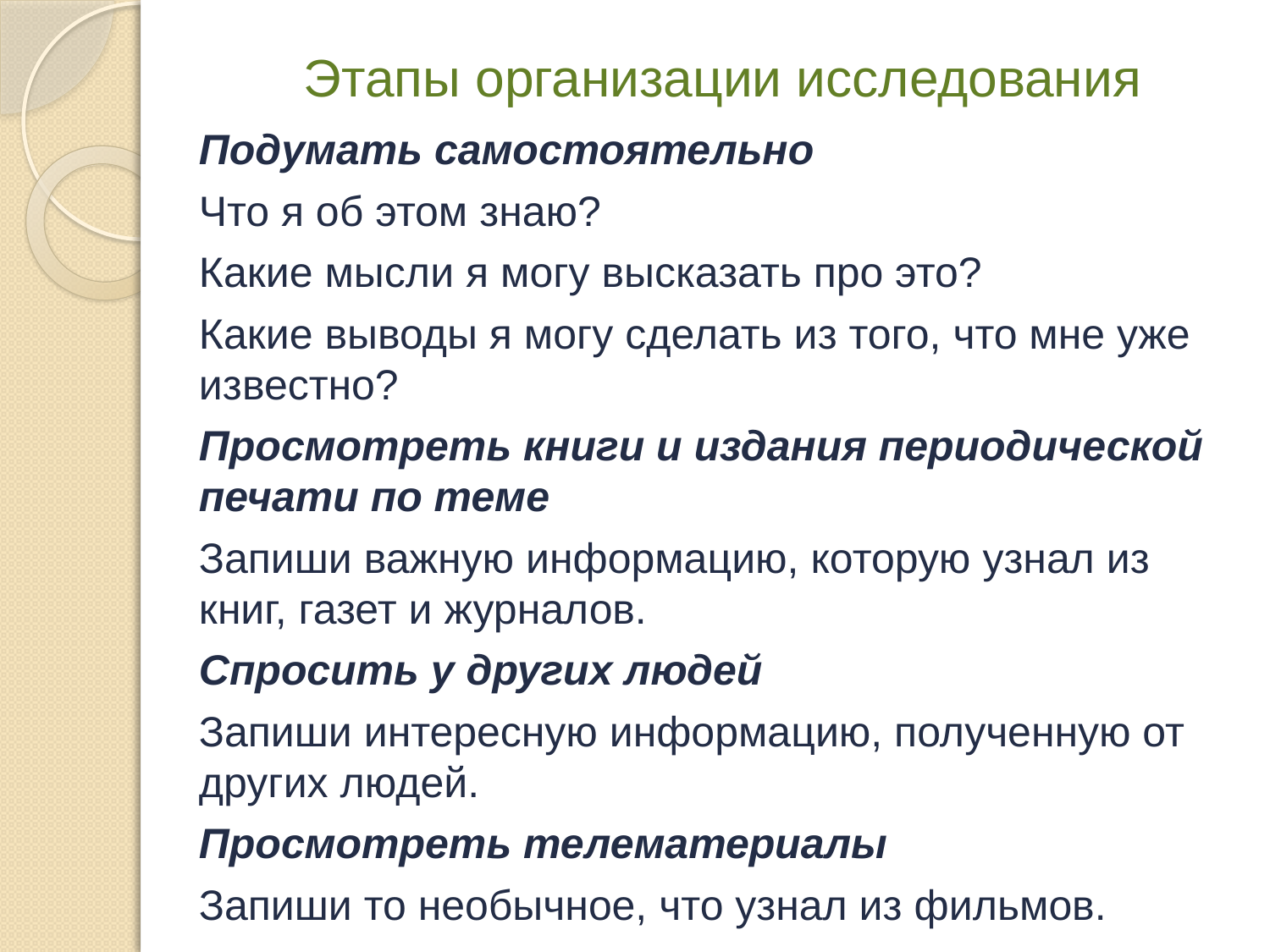

# Этапы организации исследования
Подумать самостоятельно
Что я об этом знаю?
Какие мысли я могу высказать про это?
Какие выводы я могу сделать из того, что мне уже известно?
Просмотреть книги и издания периодической печати по теме
Запиши важную информацию, которую узнал из книг, газет и журналов.
Спросить у других людей
Запиши интересную информацию, полученную от других людей.
Просмотреть телематериалы
Запиши то необычное, что узнал из фильмов.